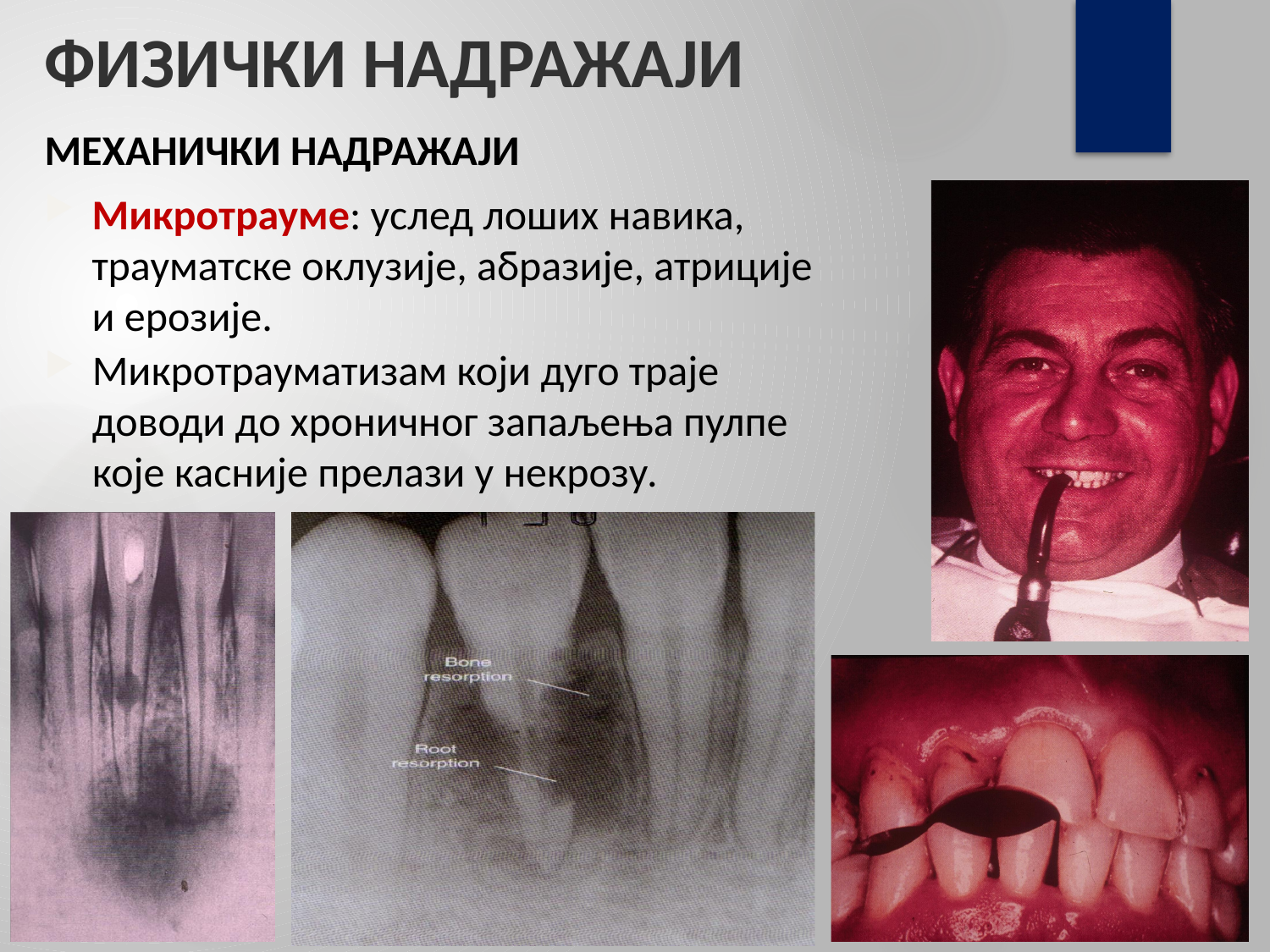

# ФИЗИЧКИ НАДРАЖАЈИ
МЕХАНИЧКИ НАДРАЖАЈИ

Микротрауматизам који дуго траје доводи до хроничног запаљења пулпе које касније прелази у некрозу.
Микротрауме: услед лоших навика, трауматске оклузије, абразије, атриције и ерозије.